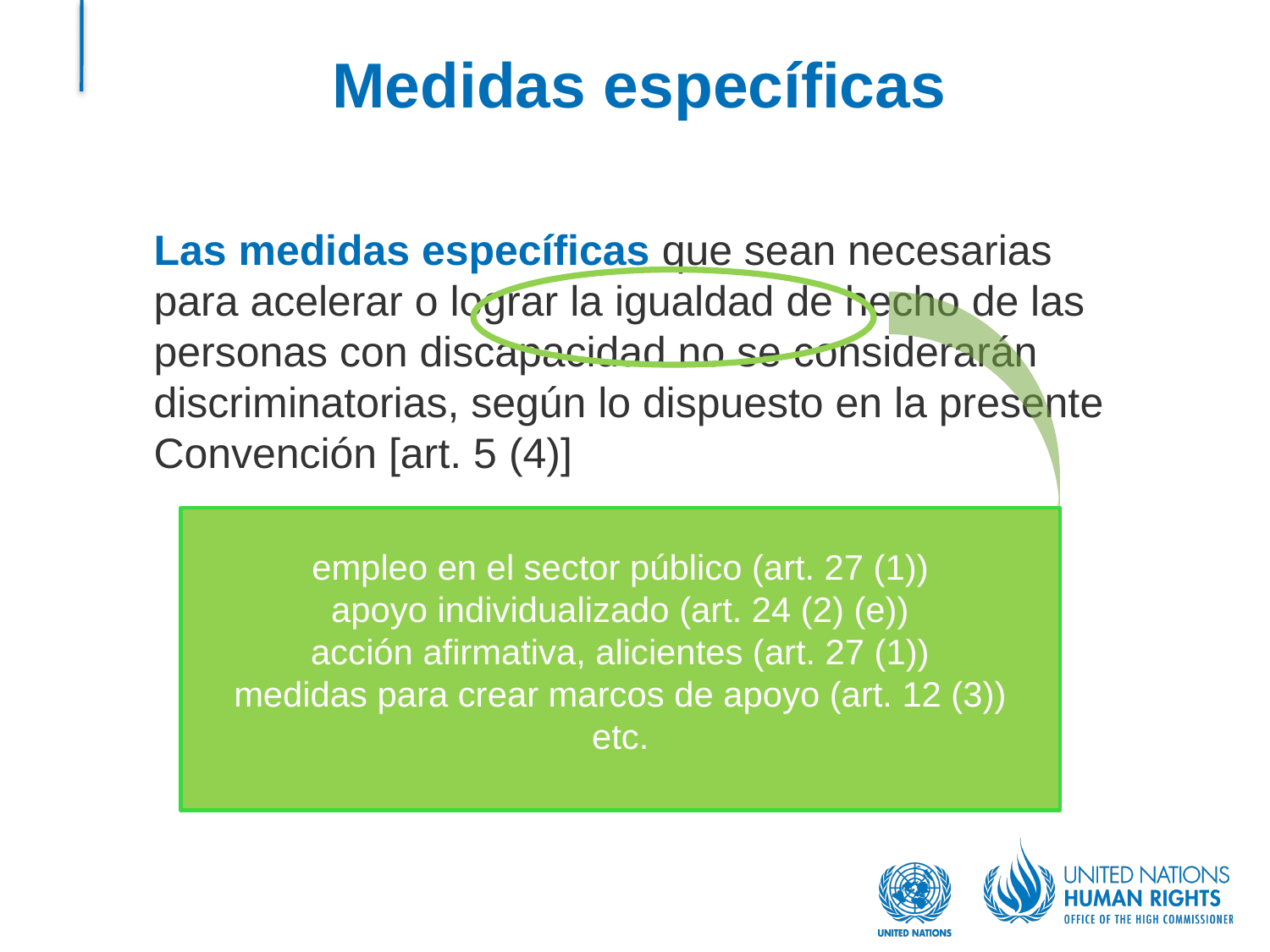

# Medidas específicas
Las medidas específicas que sean necesarias para acelerar o lograr la igualdad de hecho de las personas con discapacidad no se considerarán discriminatorias, según lo dispuesto en la presente Convención [art. 5 (4)]

empleo en el sector público (art. 27 (1))
apoyo individualizado (art. 24 (2) (e))
acción afirmativa, alicientes (art. 27 (1))
medidas para crear marcos de apoyo (art. 12 (3))
etc.